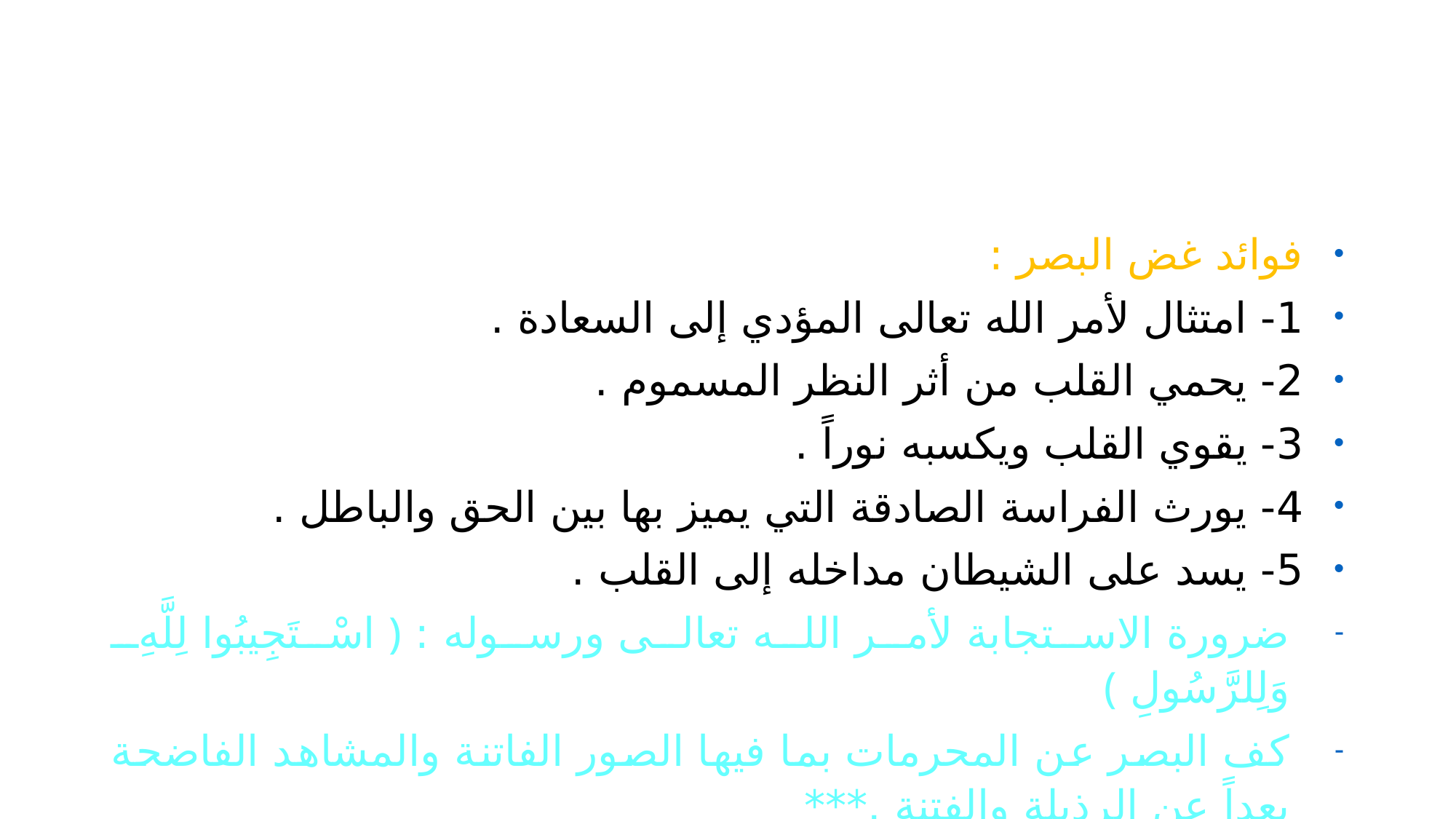

#
فوائد غض البصر :
1- امتثال لأمر الله تعالى المؤدي إلى السعادة .
2- يحمي القلب من أثر النظر المسموم .
3- يقوي القلب ويكسبه نوراً .
4- يورث الفراسة الصادقة التي يميز بها بين الحق والباطل .
5- يسد على الشيطان مداخله إلى القلب .
ضرورة الاستجابة لأمر الله تعالى ورسوله : ﴿ اسْتَجِيبُوا لِلَّهِ وَلِلرَّسُولِ ﴾
كف البصر عن المحرمات بما فيها الصور الفاتنة والمشاهد الفاضحة بعداً عن الرذيلة والفتنة .***